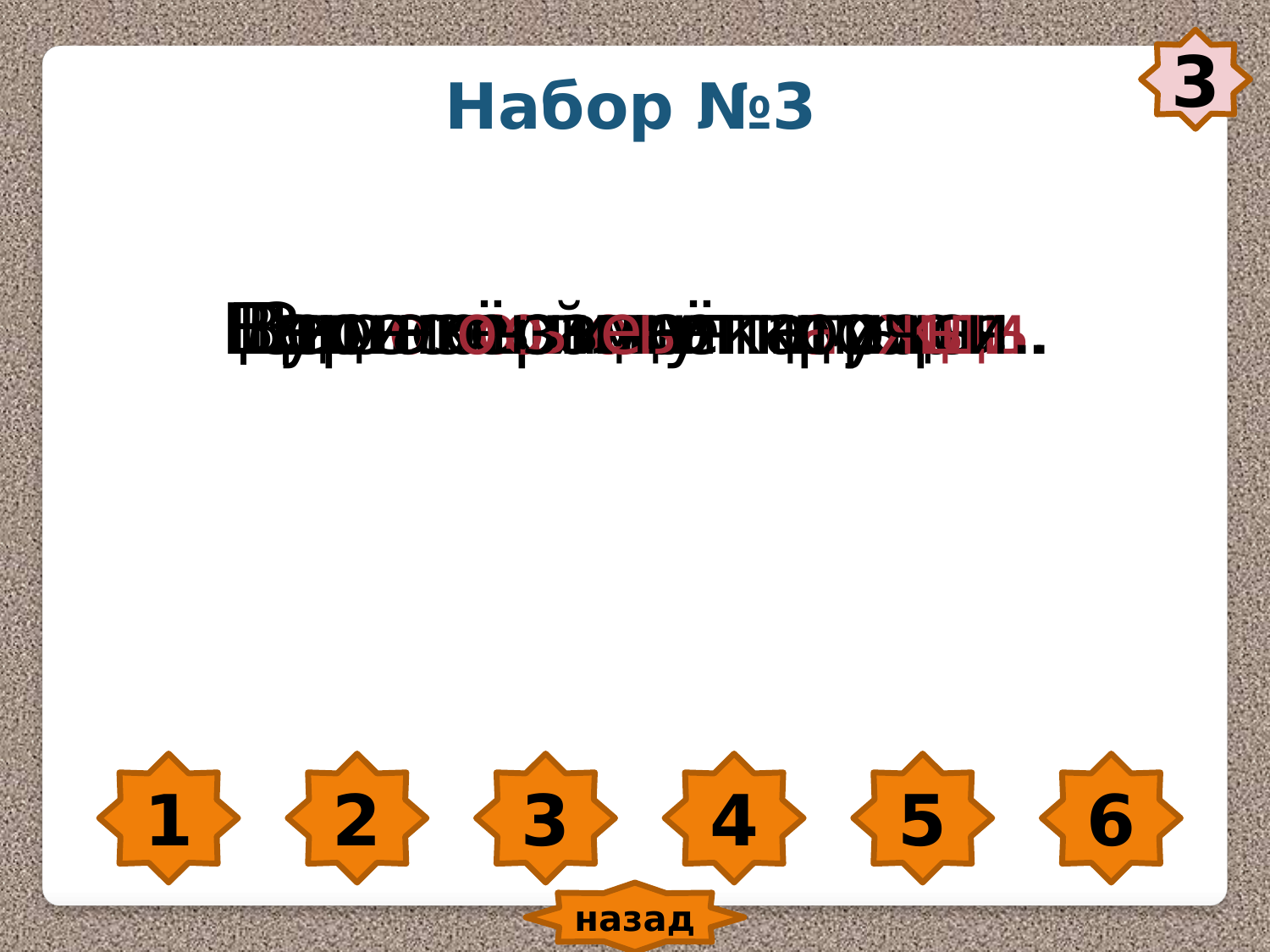

3
Набор №3
Над озёрами камыши.
Туристы идут в горы.
Дима поймал карася.
Весело звенят ручьи.
Всю ночь льёт дождь.
Звонко поют птицы.
1
2
3
4
5
6
назад